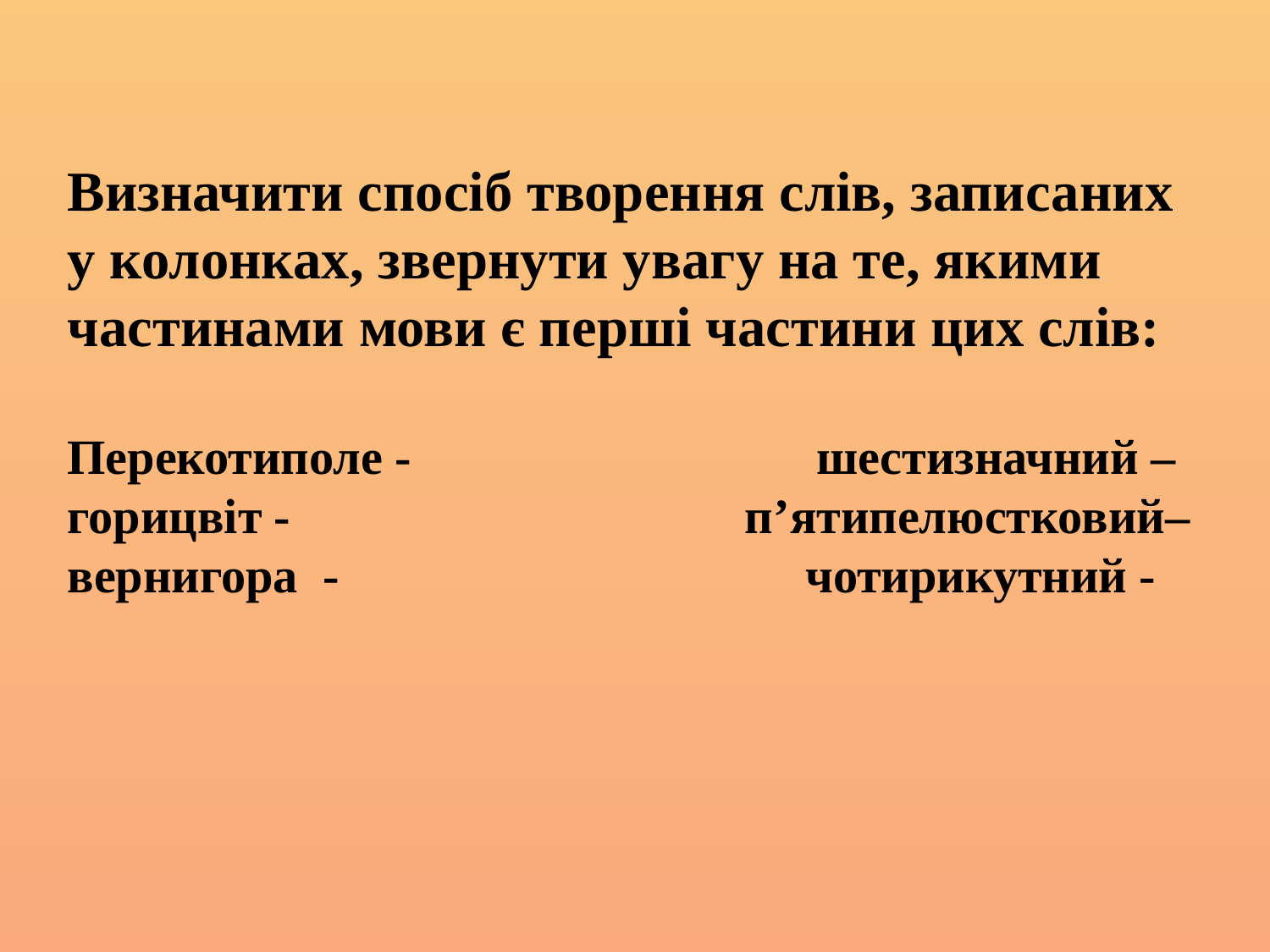

Визначити спосіб творення слів, записаних у колонках, звернути увагу на те, якими частинами мови є перші частини цих слів:

Перекотиполе -                                 шестизначний –
горицвіт -                                     п’ятипелюстковий–
вернигора  -                                      чотирикутний -